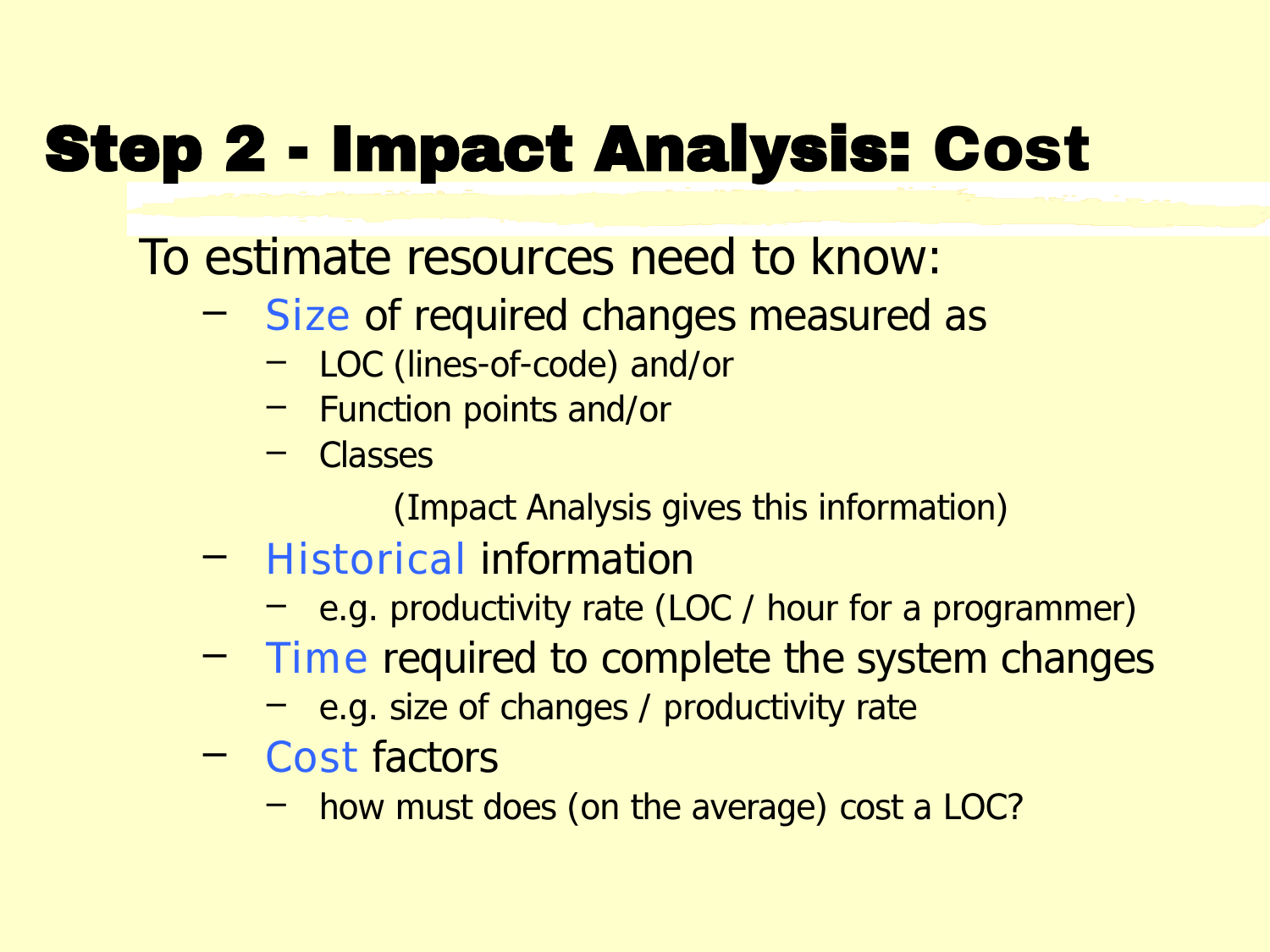

# Step 2 - Impact Analysis: Cost
To estimate resources need to know:
Size of required changes measured as
LOC (lines-of-code) and/or
Function points and/or
Classes
		(Impact Analysis gives this information)
Historical information
e.g. productivity rate (LOC / hour for a programmer)
Time required to complete the system changes
e.g. size of changes / productivity rate
Cost factors
how must does (on the average) cost a LOC?